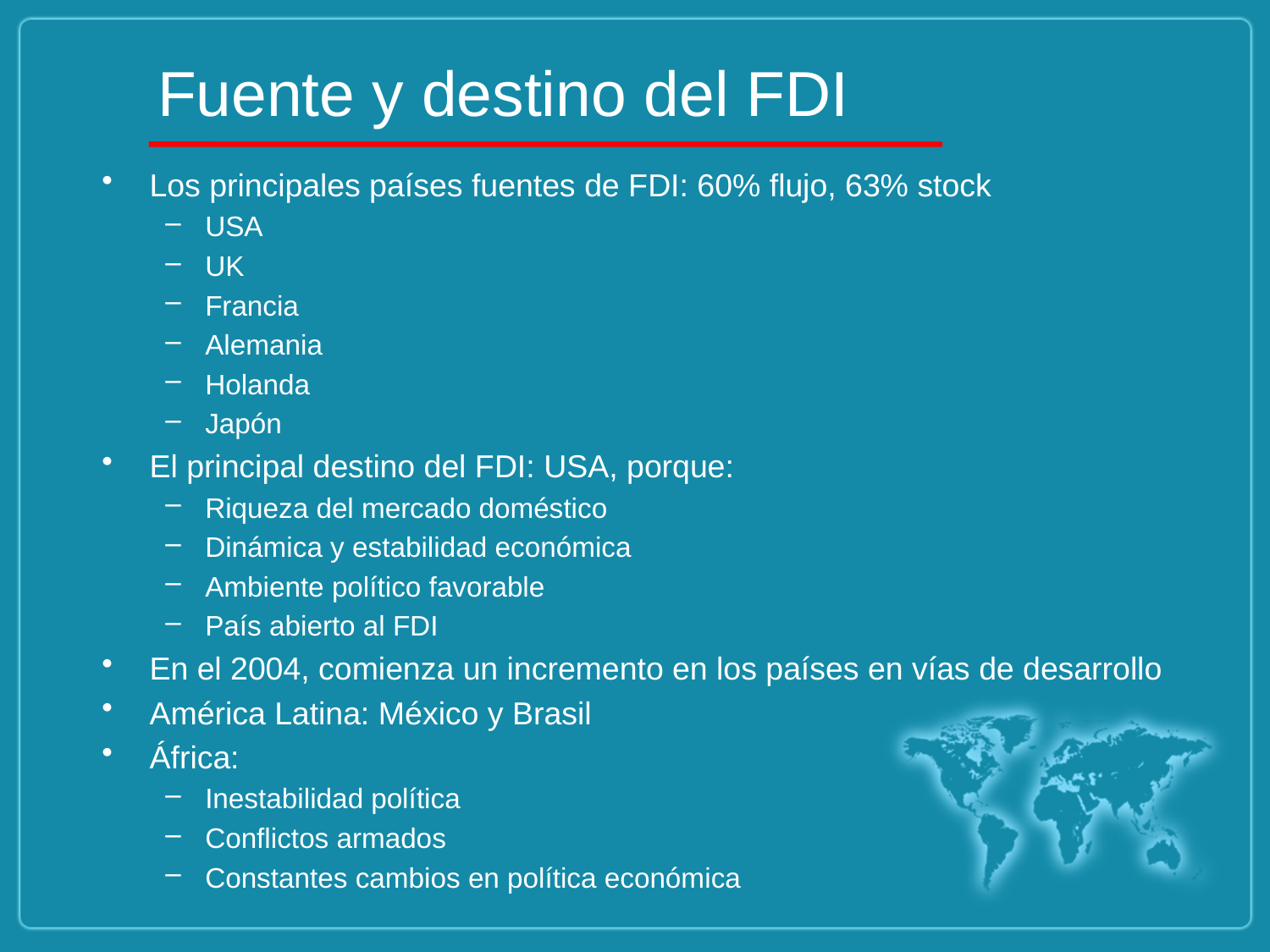

# Fuente y destino del FDI

Los principales países fuentes de FDI: 60% flujo, 63% stock
USA
UK
Francia
Alemania
Holanda
Japón
El principal destino del FDI: USA, porque:
Riqueza del mercado doméstico
Dinámica y estabilidad económica
Ambiente político favorable
País abierto al FDI
En el 2004, comienza un incremento en los países en vías de desarrollo
América Latina: México y Brasil
África:
Inestabilidad política
Conflictos armados
Constantes cambios en política económica